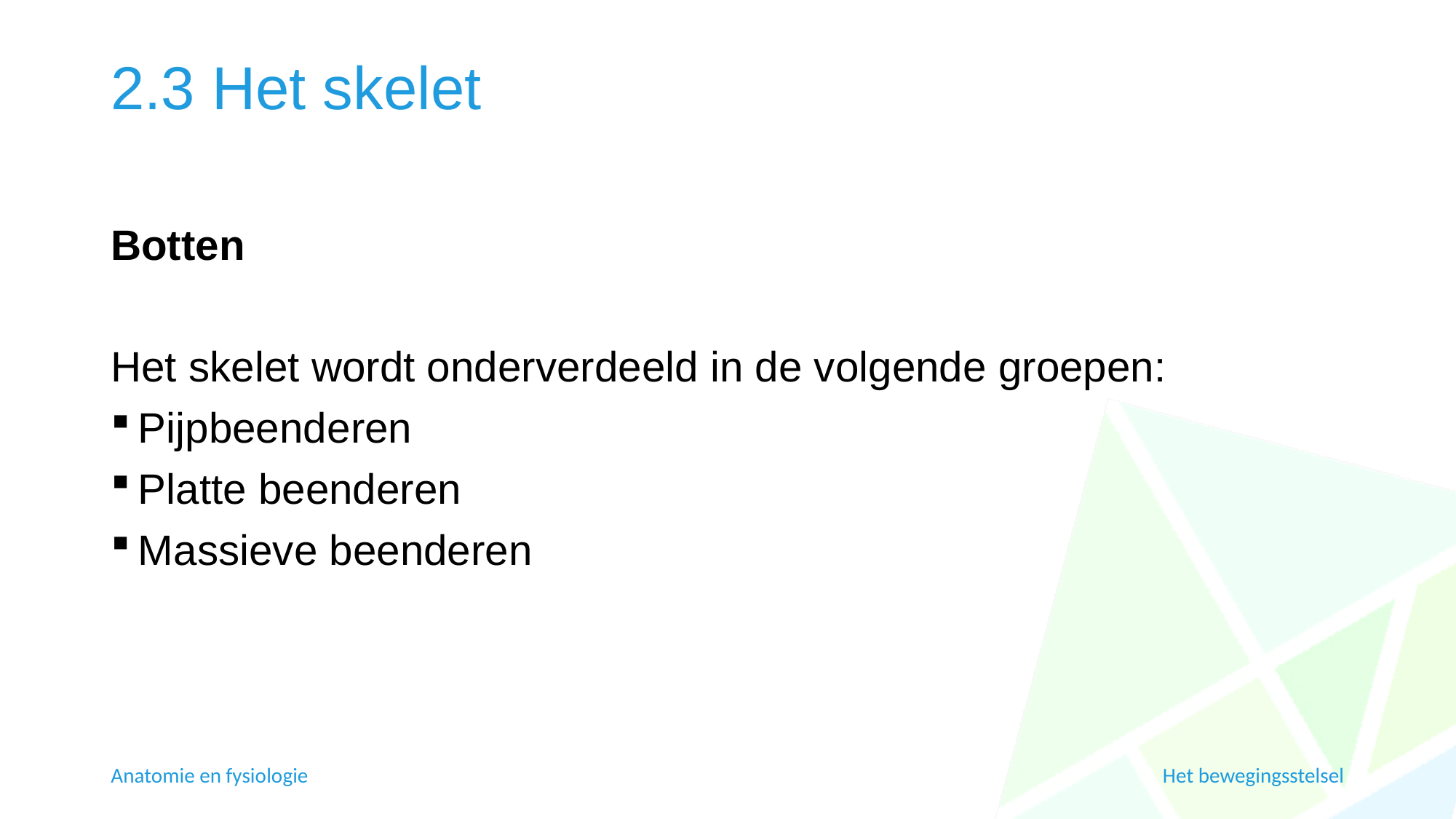

# 2.3 Het skelet
Botten

Het skelet wordt onderverdeeld in de volgende groepen:
Pijpbeenderen
Platte beenderen
Massieve beenderen
Anatomie en fysiologie
Het bewegingsstelsel